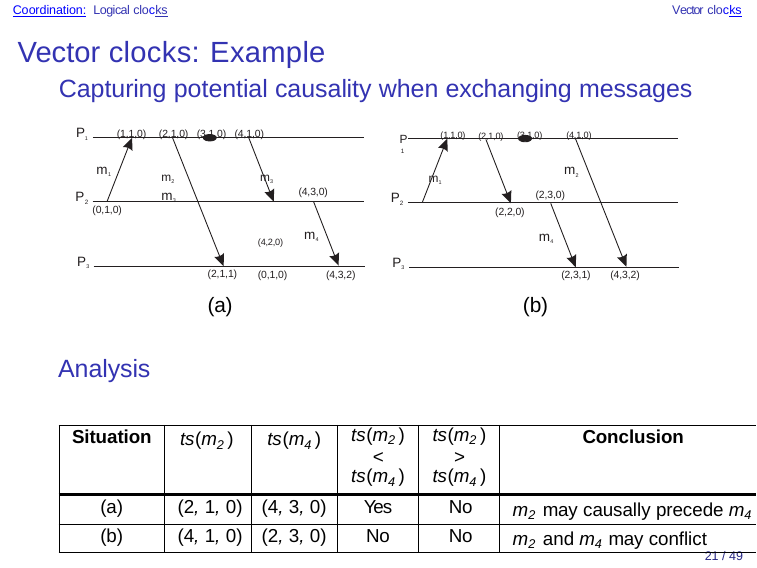

Coordination:  Logical clocks	Vector clocks
# Vector clocks: Example
Capturing potential causality when exchanging messages
(1,1,0)  (2,1,0) (3,1,0) (4,1,0)	P	(1,1,0) (2,1,0)  (3,1,0)   (4,1,0)
1
P1

m1
m2
(2,3,0)
m2	m3	m1	m3

(4,2,0)	(0,1,0)
(4,3,0)
P
P
2
2
(0,1,0)
(2,2,0)
m4
m4
P3
P3
(2,1,1)
(4,3,2)
(2,3,1)
(4,3,2)
(a)
(b)
Analysis
| Situation | ts(m2 ) | ts(m4 ) | ts(m2 ) < ts(m4 ) | ts(m2 ) > ts(m4 ) | Conclusion |
| --- | --- | --- | --- | --- | --- |
| (a) | (2, 1, 0) | (4, 3, 0) | Yes | No | m2 may causally precede m4 |
| (b) | (4, 1, 0) | (2, 3, 0) | No | No | m2 and m4 may conflict |
21 / 49